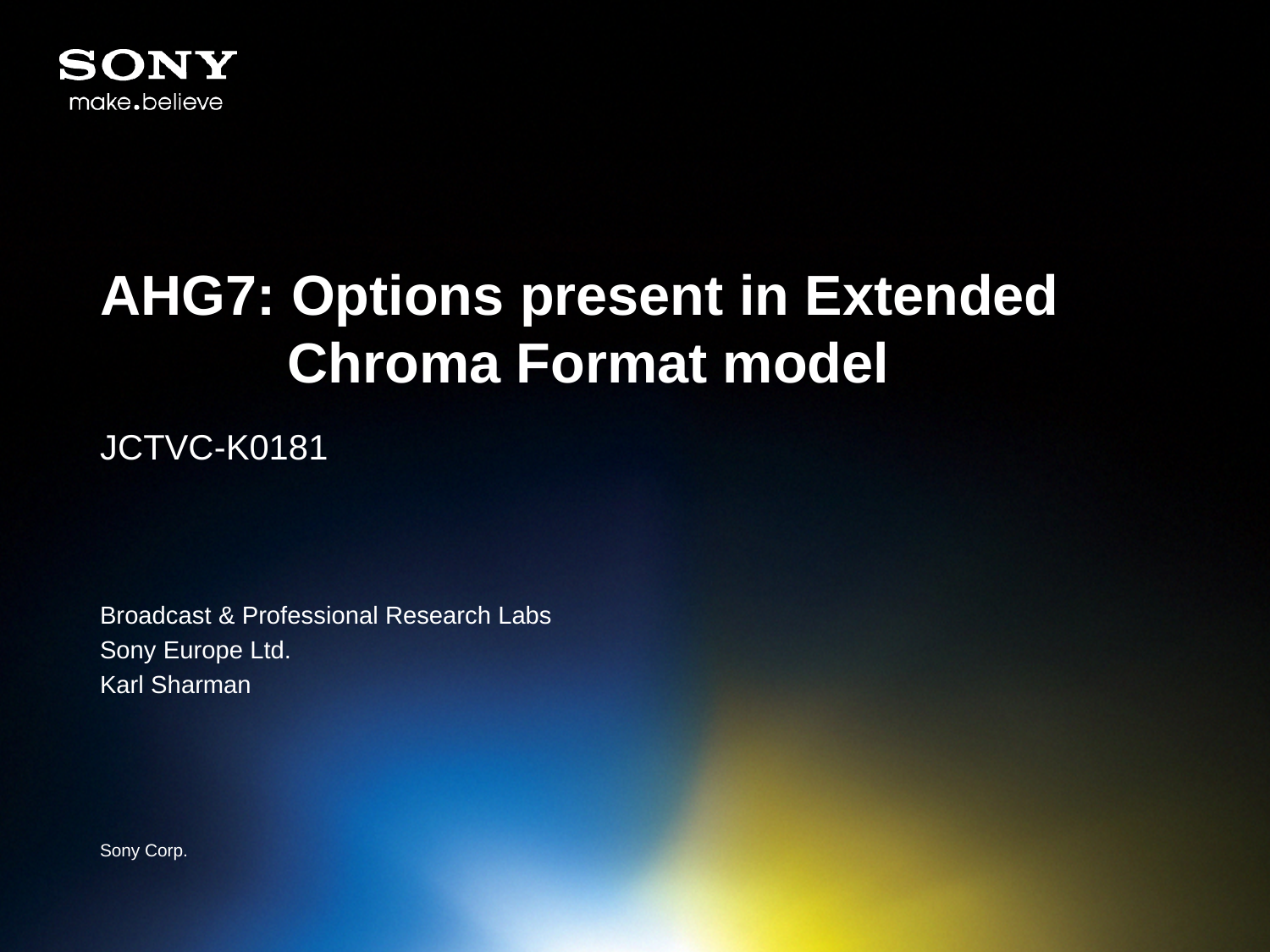

# AHG7: Options present in Extended Chroma Format model
JCTVC-K0181
Broadcast & Professional Research Labs
Sony Europe Ltd.
Karl Sharman
Sony Corp.